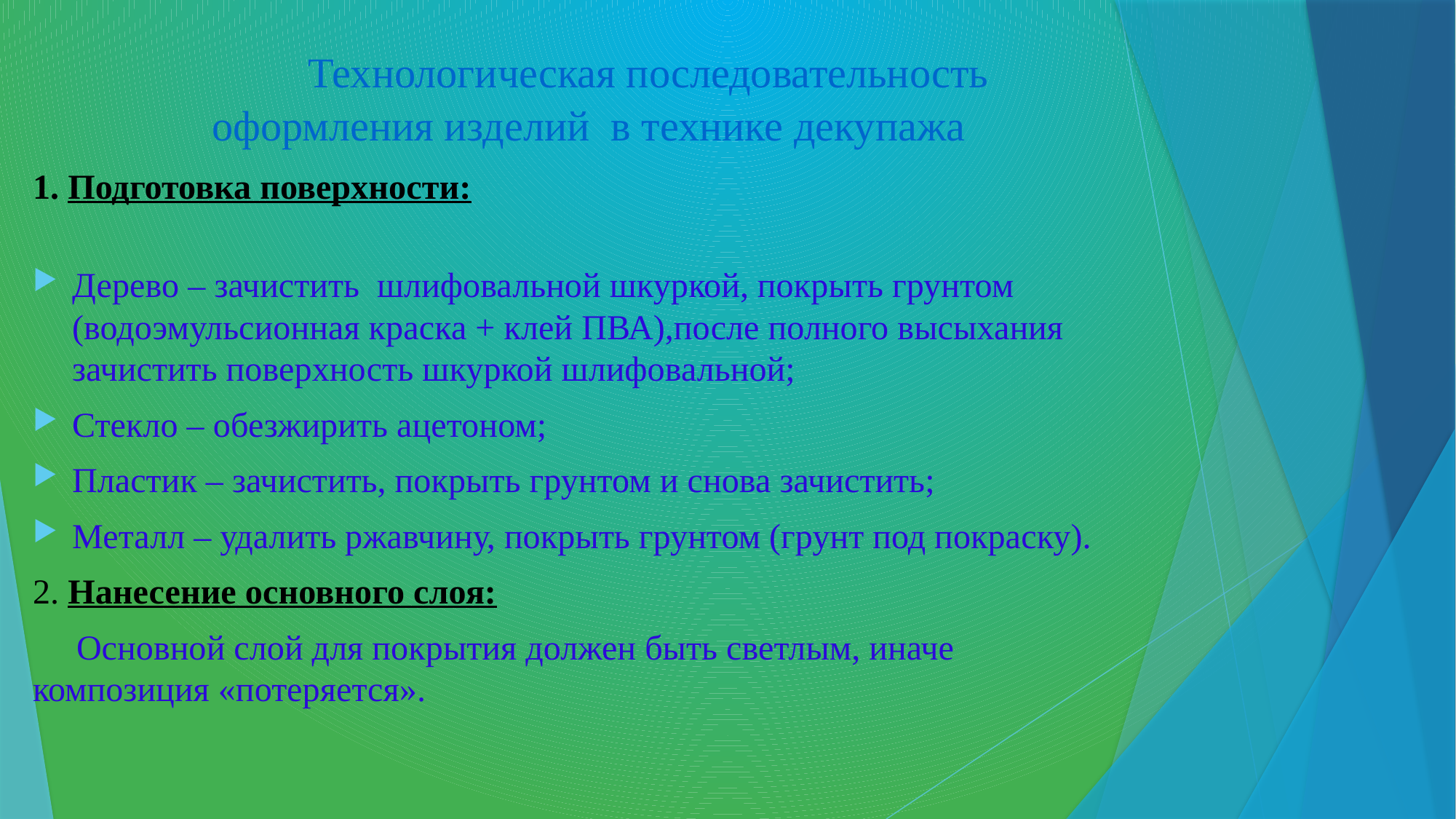

# Технологическая последовательность оформления изделий  в технике декупажа
1. Подготовка поверхности:

Дерево – зачистить  шлифовальной шкуркой, покрыть грунтом (водоэмульсионная краска + клей ПВА),после полного высыхания зачистить поверхность шкуркой шлифовальной;
Стекло – обезжирить ацетоном;
Пластик – зачистить, покрыть грунтом и снова зачистить;
Металл – удалить ржавчину, покрыть грунтом (грунт под покраску).
2. Нанесение основного слоя:
     Основной слой для покрытия должен быть светлым, иначе композиция «потеряется».